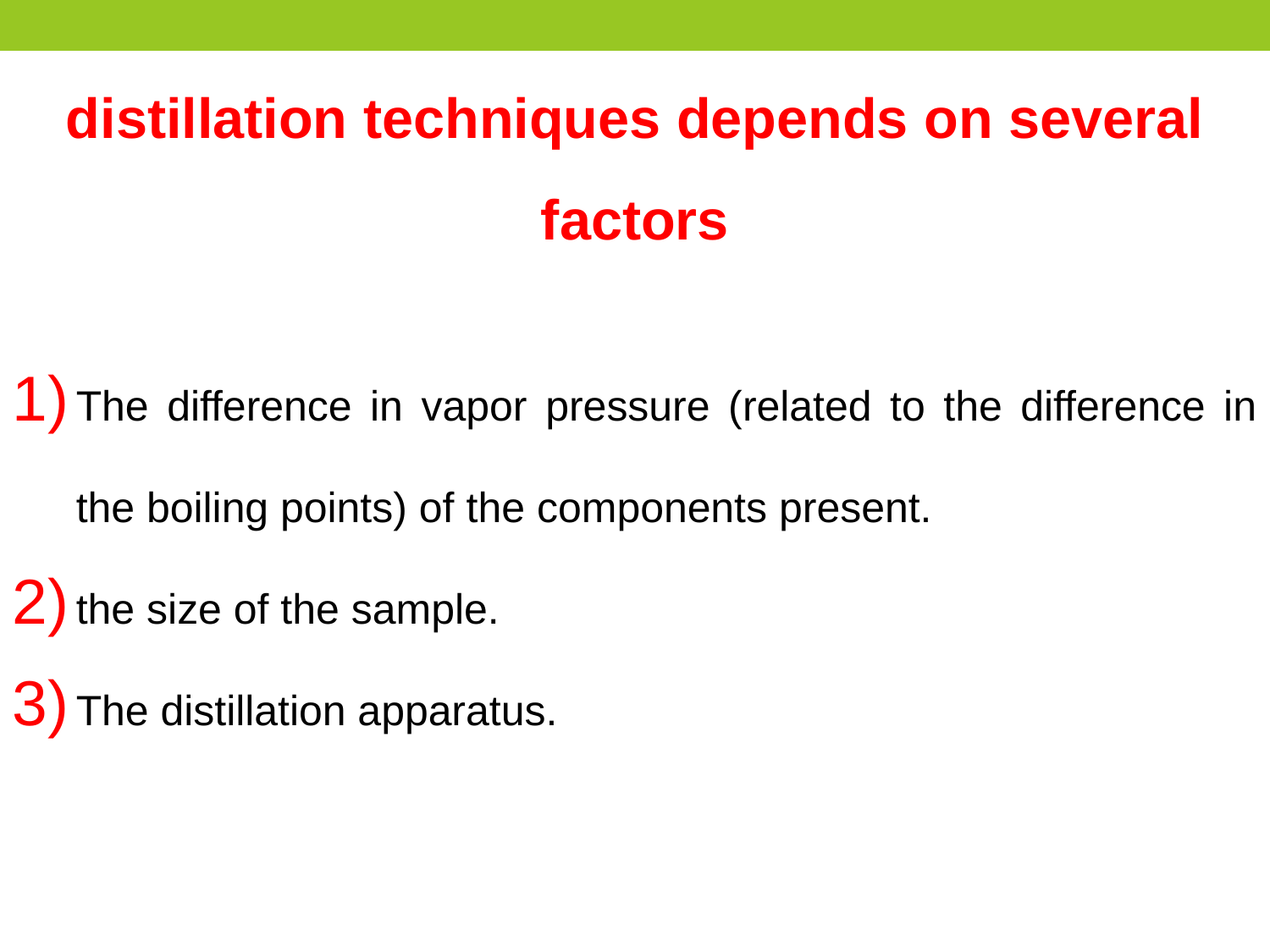

distillation techniques depends on several factors

The difference in vapor pressure (related to the difference in the boiling points) of the components present.
the size of the sample.
The distillation apparatus.